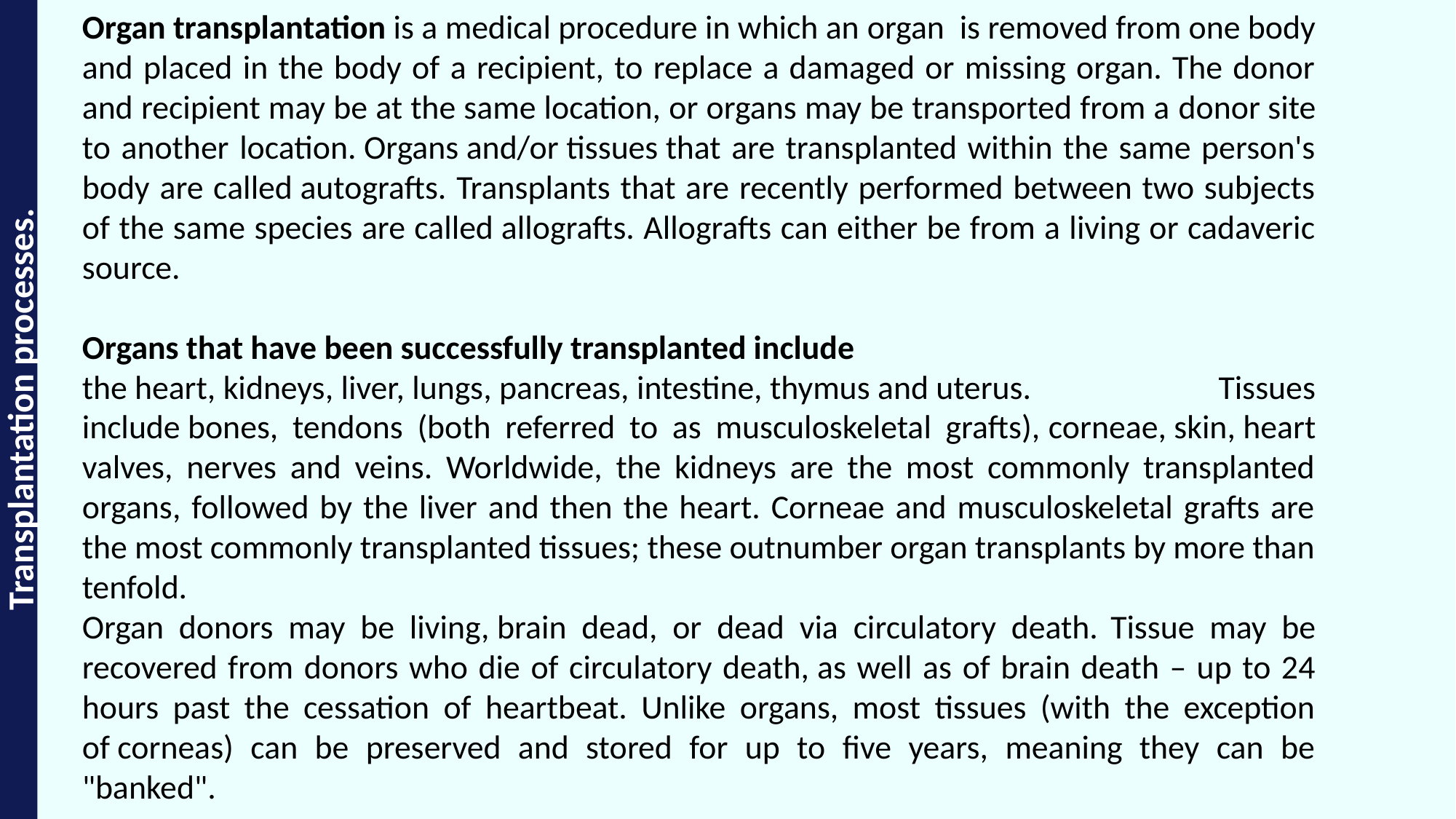

Transplantation processes.
Organ transplantation is a medical procedure in which an organ  is removed from one body and placed in the body of a recipient, to replace a damaged or missing organ. The donor and recipient may be at the same location, or organs may be transported from a donor site to another location. Organs and/or tissues that are transplanted within the same person's body are called autografts. Transplants that are recently performed between two subjects of the same species are called allografts. Allografts can either be from a living or cadaveric source.

Organs that have been successfully transplanted include
the heart, kidneys, liver, lungs, pancreas, intestine, thymus and uterus. Tissues include bones, tendons (both referred to as musculoskeletal grafts), corneae, skin, heart valves, nerves and veins. Worldwide, the kidneys are the most commonly transplanted organs, followed by the liver and then the heart. Corneae and musculoskeletal grafts are the most commonly transplanted tissues; these outnumber organ transplants by more than tenfold.
Organ donors may be living, brain dead, or dead via circulatory death. Tissue may be recovered from donors who die of circulatory death, as well as of brain death – up to 24 hours past the cessation of heartbeat. Unlike organs, most tissues (with the exception of corneas) can be preserved and stored for up to five years, meaning they can be "banked".